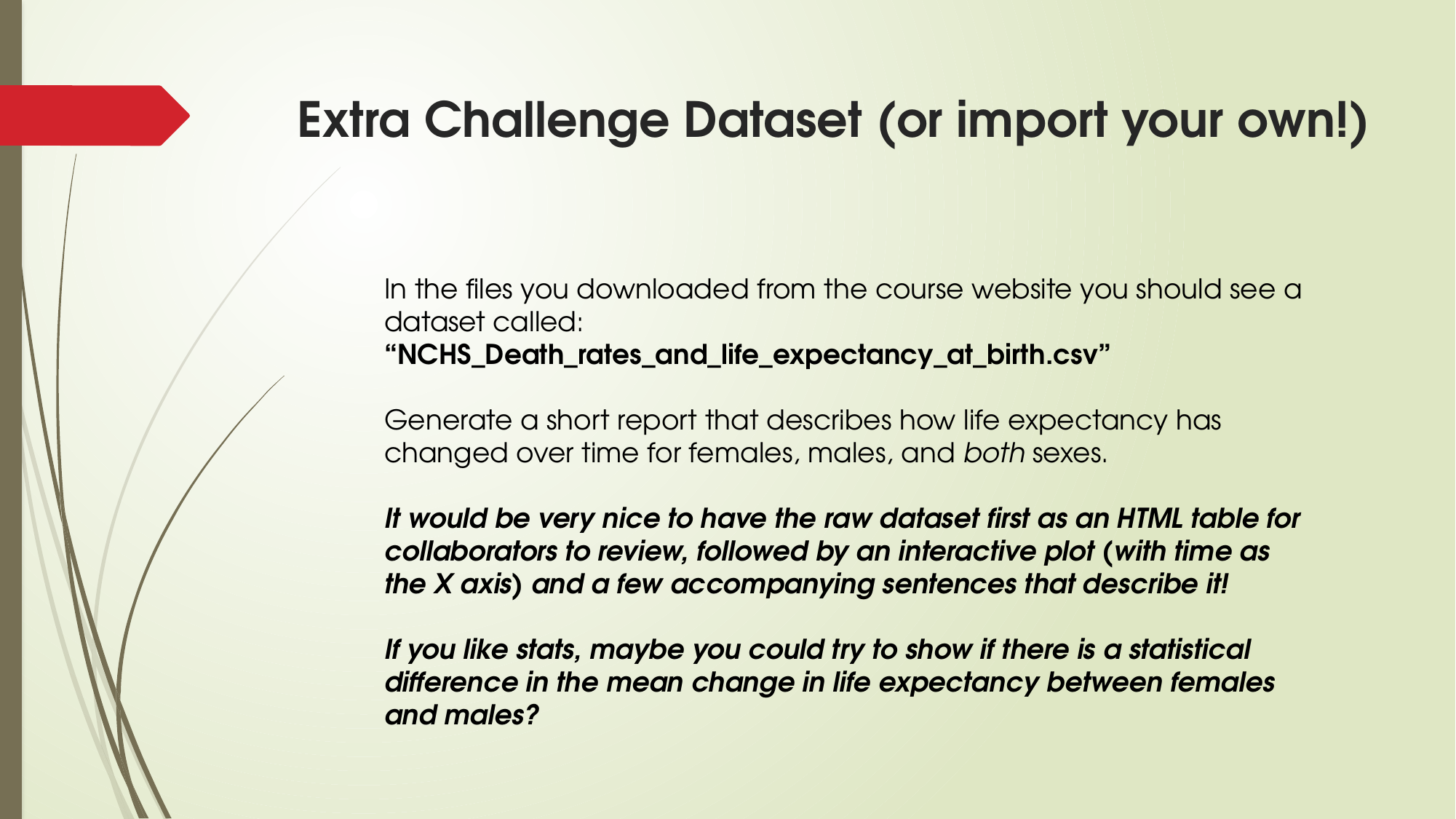

# Extra Challenge Dataset (or import your own!)
In the files you downloaded from the course website you should see a dataset called: “NCHS_Death_rates_and_life_expectancy_at_birth.csv”

Generate a short report that describes how life expectancy has changed over time for females, males, and both sexes.

It would be very nice to have the raw dataset first as an HTML table for collaborators to review, followed by an interactive plot (with time as the X axis) and a few accompanying sentences that describe it!

If you like stats, maybe you could try to show if there is a statistical difference in the mean change in life expectancy between females and males?